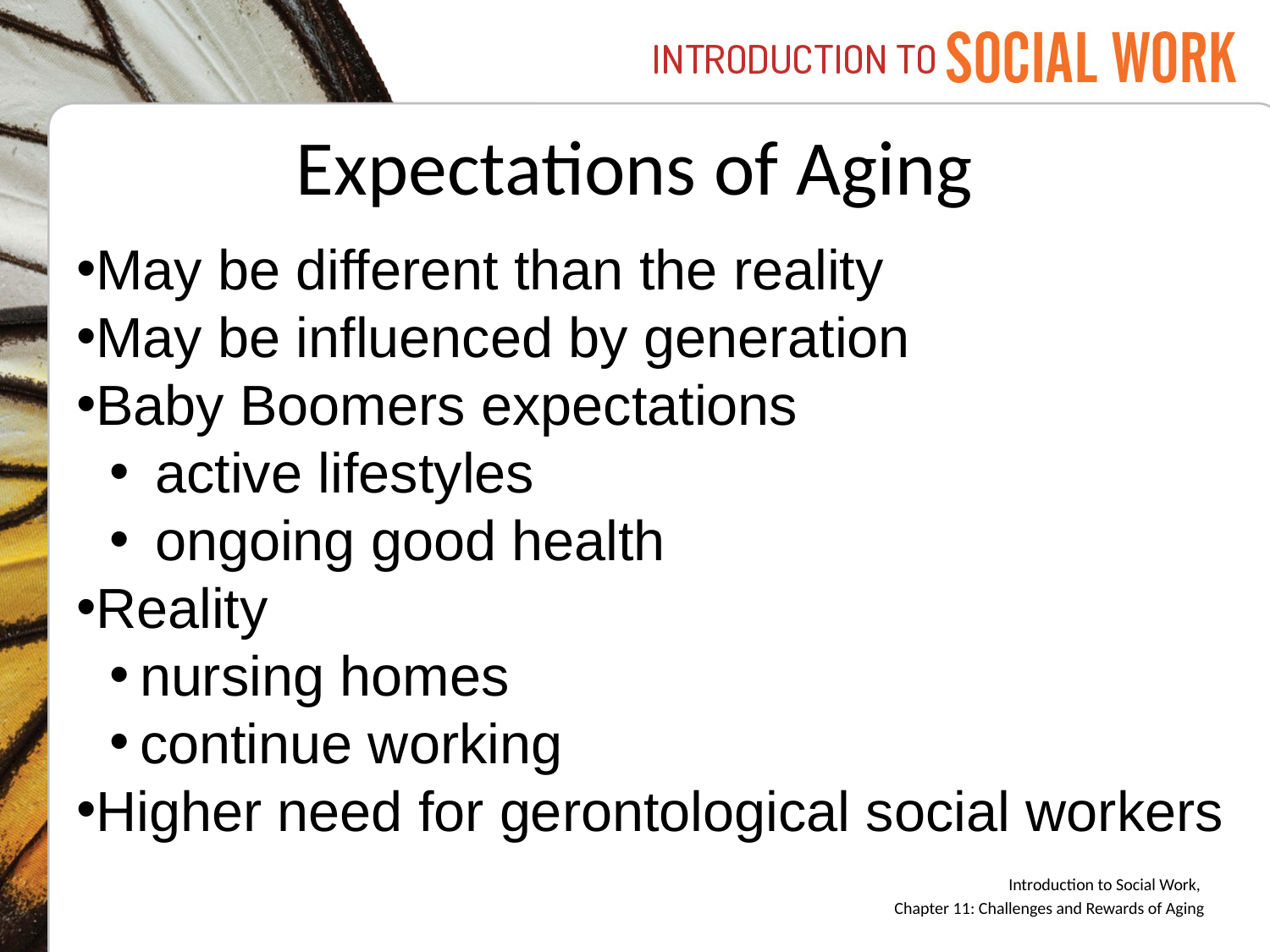

# Expectations of Aging
May be different than the reality
May be influenced by generation
Baby Boomers expectations
 active lifestyles
 ongoing good health
Reality
nursing homes
continue working
Higher need for gerontological social workers

Introduction to Social Work,
Chapter 11: Challenges and Rewards of Aging